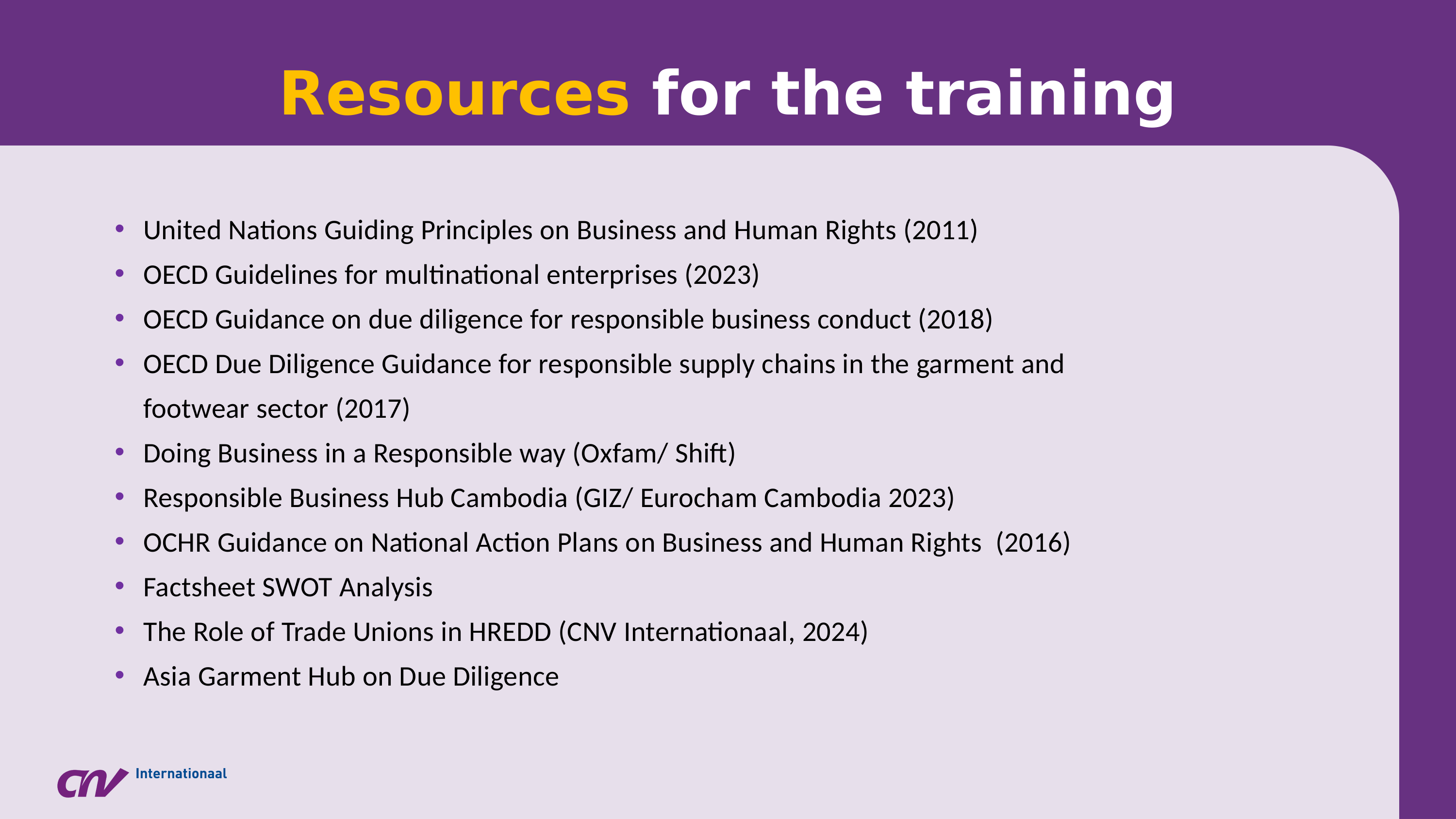

Resources for the training
United Nations Guiding Principles on Business and Human Rights (2011)
OECD Guidelines for multinational enterprises (2023)
OECD Guidance on due diligence for responsible business conduct (2018)
OECD Due Diligence Guidance for responsible supply chains in the garment and footwear sector (2017)
Doing Business in a Responsible way (Oxfam/ Shift)
Responsible Business Hub Cambodia (GIZ/ Eurocham Cambodia 2023)
OCHR Guidance on National Action Plans on Business and Human Rights  (2016)
Factsheet SWOT Analysis
The Role of Trade Unions in HREDD (CNV Internationaal, 2024)
Asia Garment Hub on Due Diligence